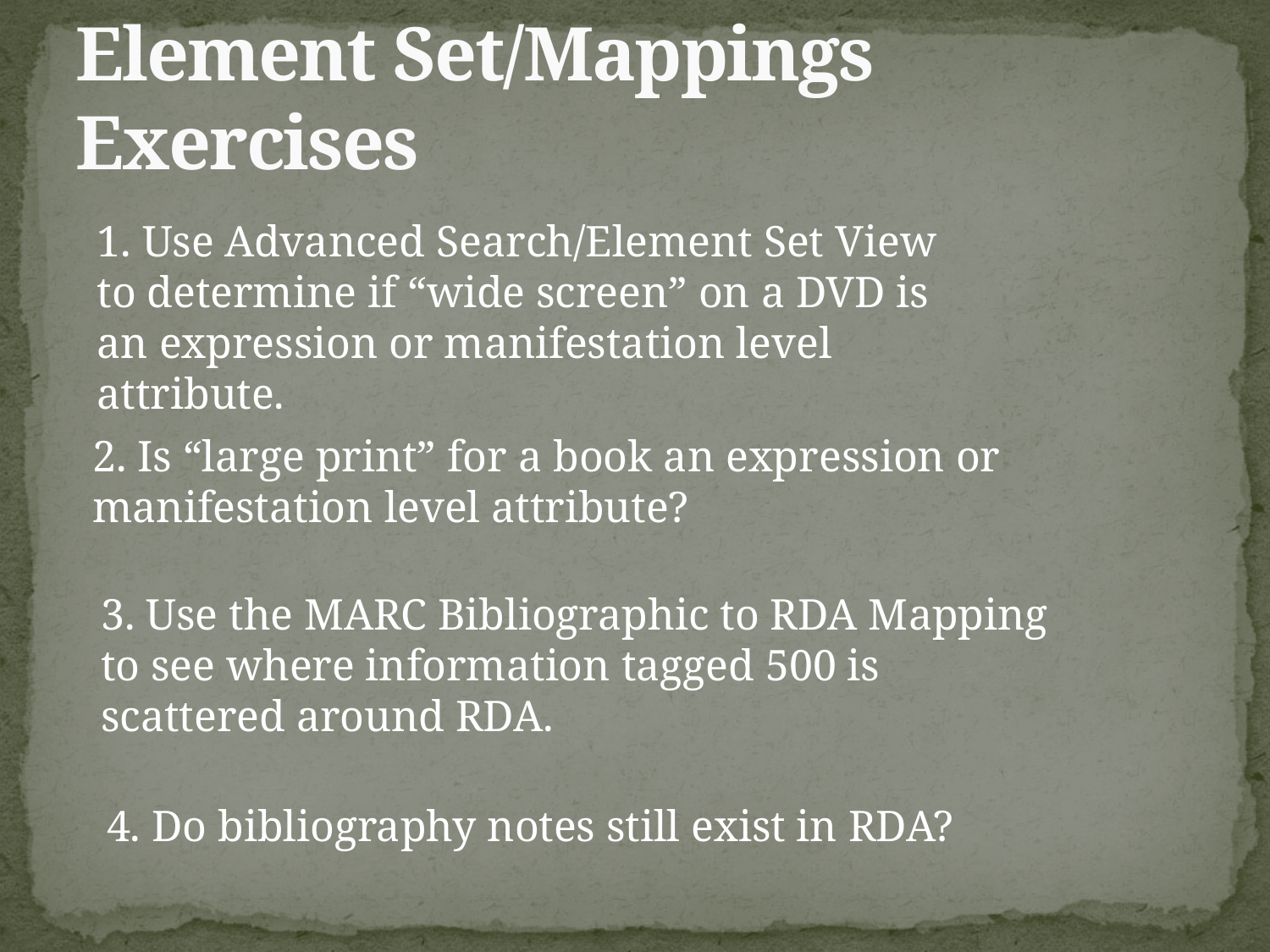

# Element Set/Mappings Exercises
1. Use Advanced Search/Element Set View to determine if “wide screen” on a DVD is an expression or manifestation level attribute.
2. Is “large print” for a book an expression or manifestation level attribute?
3. Use the MARC Bibliographic to RDA Mapping to see where information tagged 500 is scattered around RDA.
4. Do bibliography notes still exist in RDA?